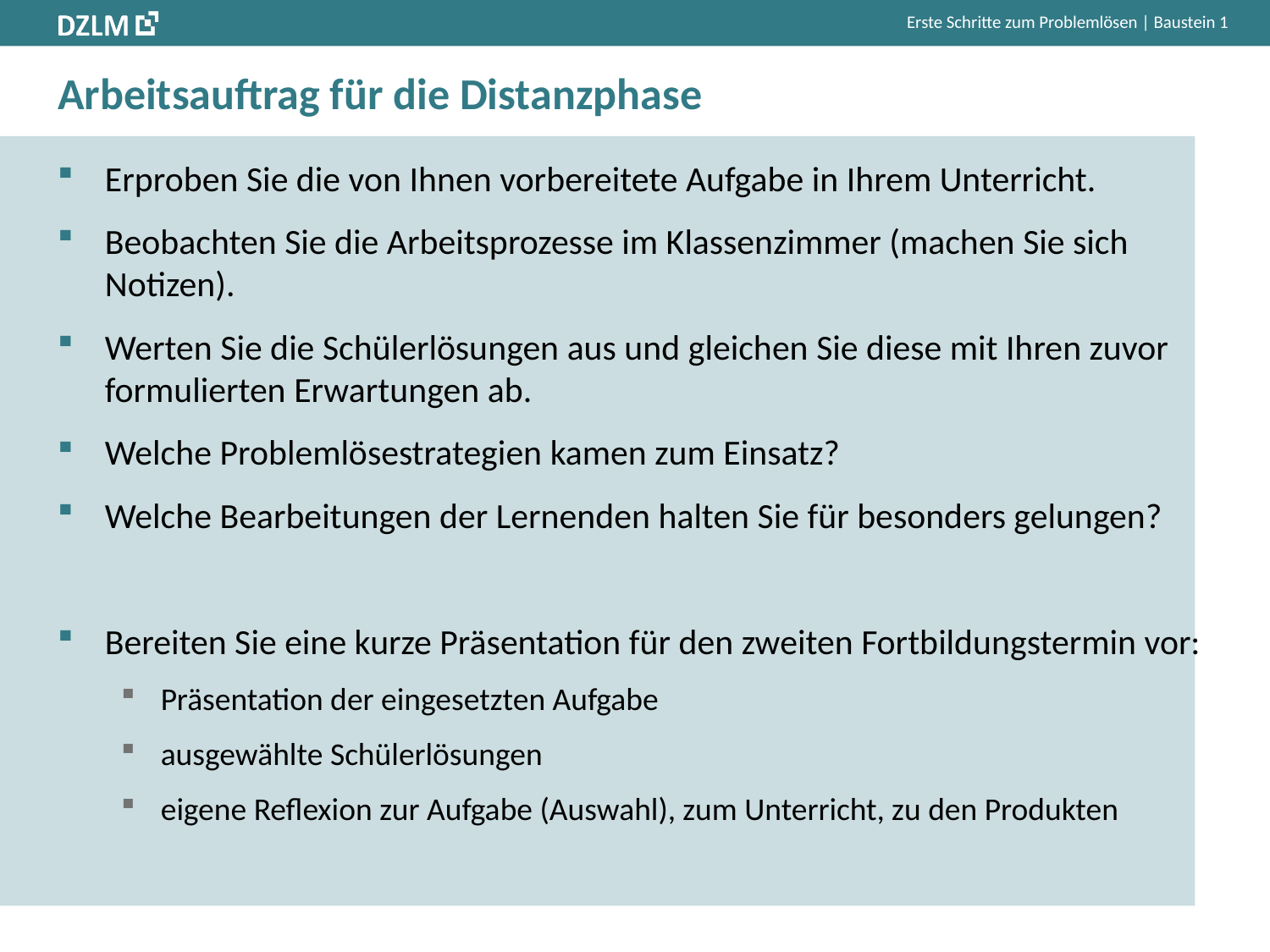

# Arbeitsauftrag für die Distanzphase

Erproben Sie die von Ihnen vorbereitete Aufgabe in Ihrem Unterricht.
Beobachten Sie die Arbeitsprozesse im Klassenzimmer (machen Sie sich Notizen).
Werten Sie die Schülerlösungen aus und gleichen Sie diese mit Ihren zuvor formulierten Erwartungen ab.
Welche Problemlösestrategien kamen zum Einsatz?
Welche Bearbeitungen der Lernenden halten Sie für besonders gelungen?

Bereiten Sie eine kurze Präsentation für den zweiten Fortbildungstermin vor:
Präsentation der eingesetzten Aufgabe
ausgewählte Schülerlösungen
eigene Reflexion zur Aufgabe (Auswahl), zum Unterricht, zu den Produkten